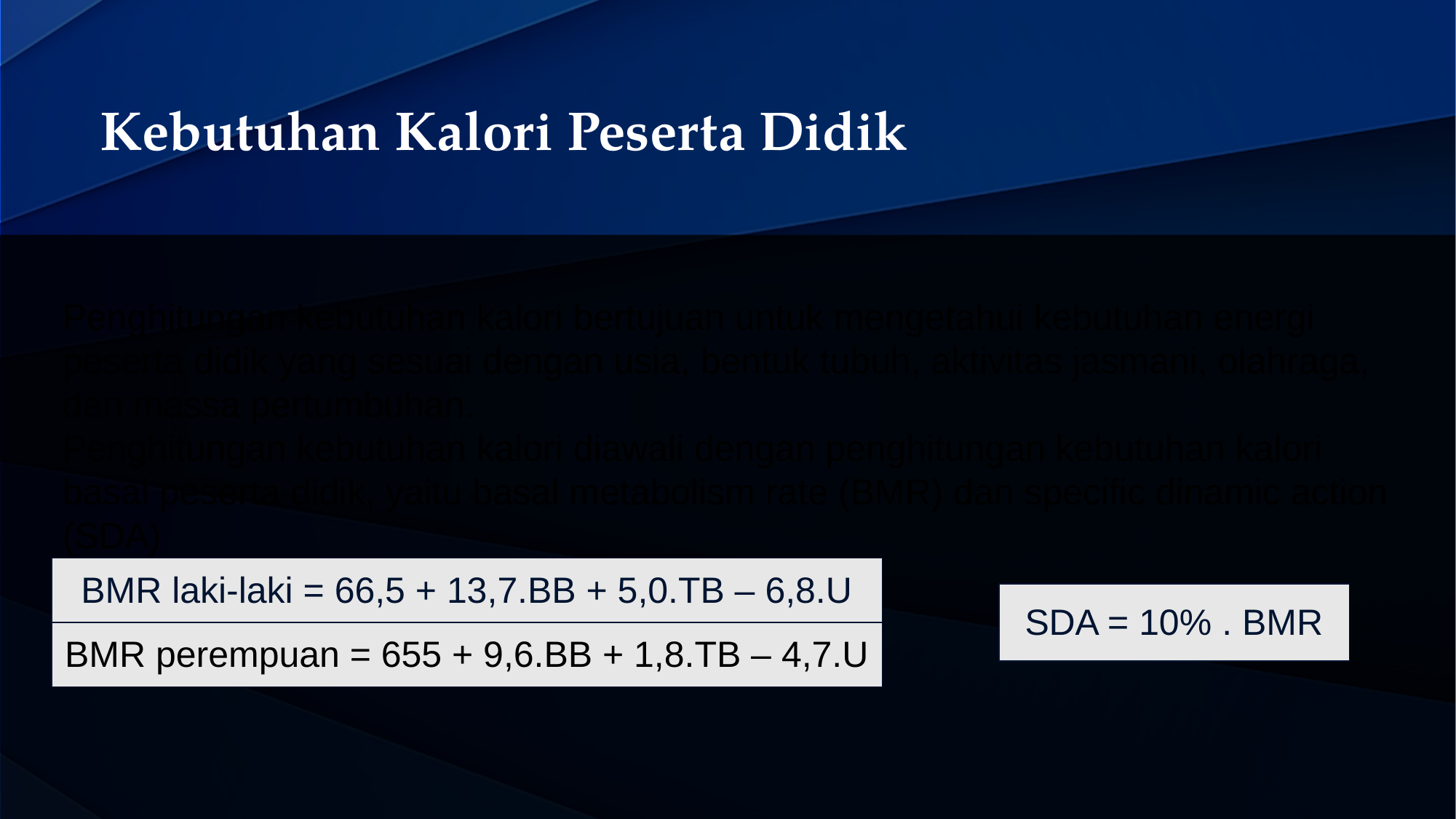

# Kebutuhan Kalori Peserta Didik
Penghitungan kebutuhan kalori bertujuan untuk mengetahui kebutuhan energi peserta didik yang sesuai dengan usia, bentuk tubuh, aktivitas jasmani, olahraga, dan massa pertumbuhan.
Penghitungan kebutuhan kalori diawali dengan penghitungan kebutuhan kalori basal peserta didik, yaitu basal metabolism rate (BMR) dan specific dinamic action (SDA)
| BMR laki-laki = 66,5 + 13,7.BB + 5,0.TB – 6,8.U |
| --- |
| BMR perempuan = 655 + 9,6.BB + 1,8.TB – 4,7.U |
| SDA = 10% . BMR |
| --- |